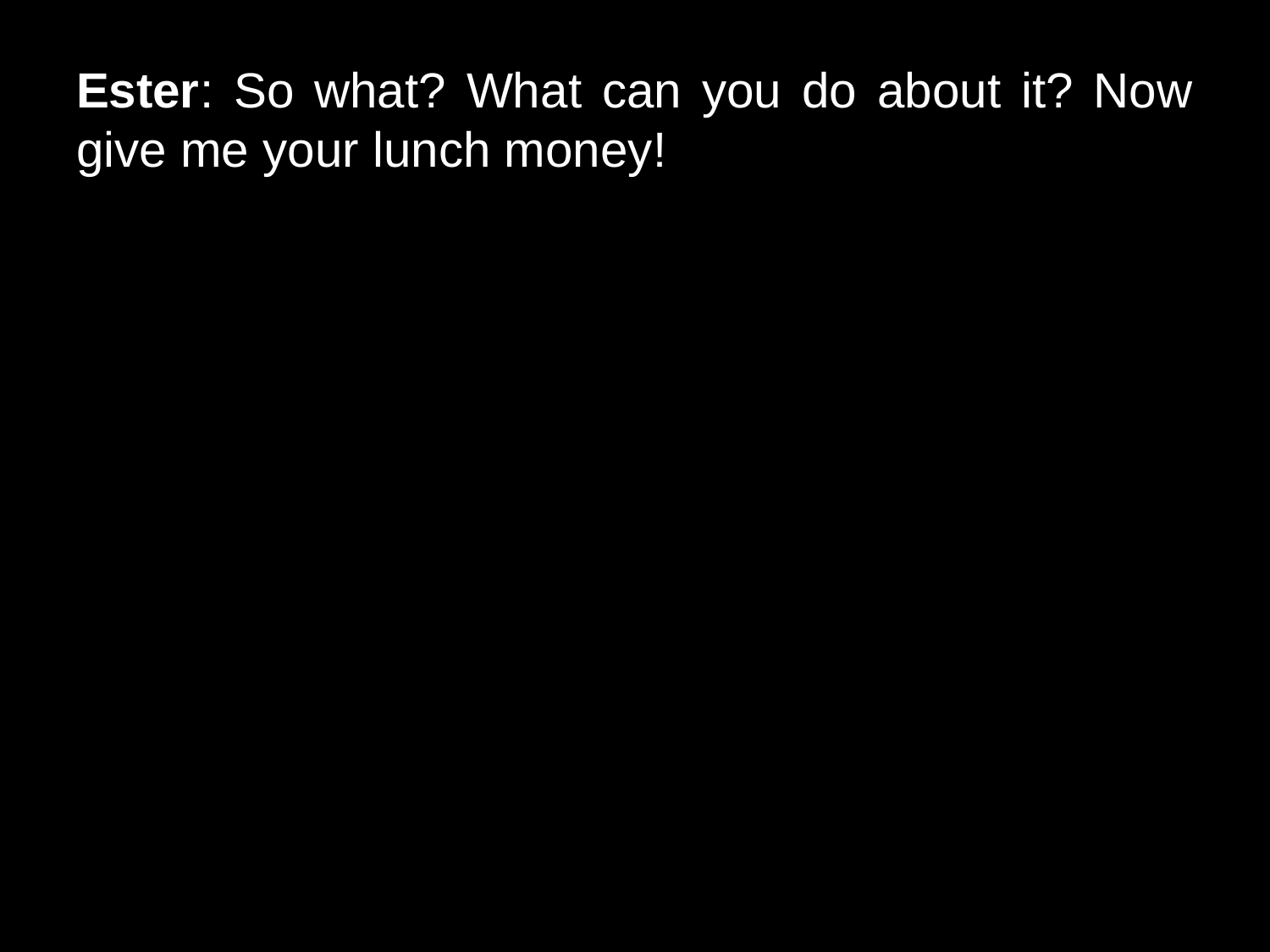

# Ester: So what? What can you do about it? Now give me your lunch money!